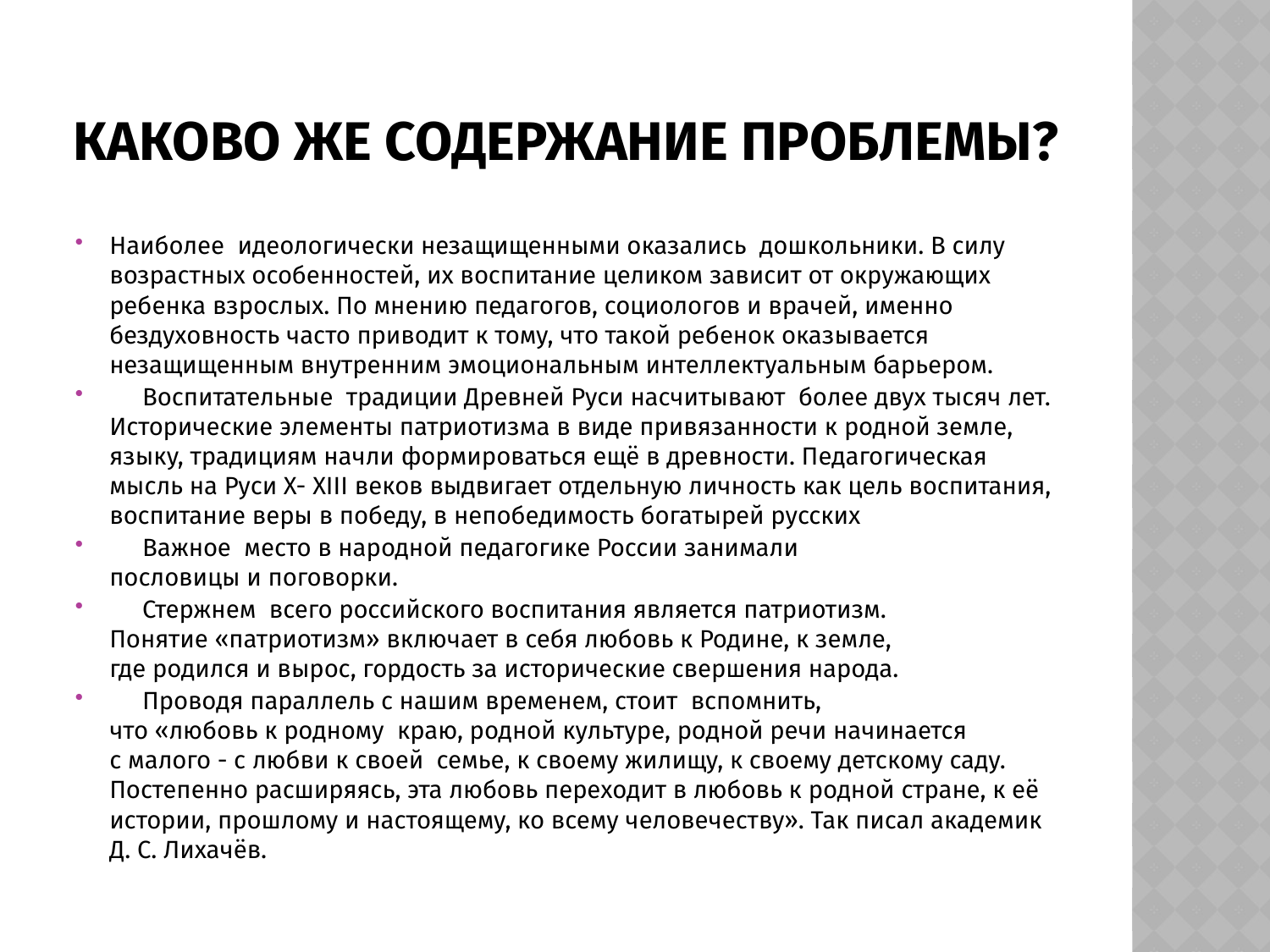

# Каково же содержание проблемы?
Наиболее  идеологически незащищенными оказались  дошкольники. В силу возрастных особенностей, их воспитание целиком зависит от окружающих ребенка взрослых. По мнению педагогов, социологов и врачей, именно бездуховность часто приводит к тому, что такой ребенок оказывается незащищенным внутренним эмоциональным интеллектуальным барьером.
     Воспитательные  традиции Древней Руси насчитывают  более двух тысяч лет. Исторические элементы патриотизма в виде привязанности к родной земле, языку, традициям начли формироваться ещё в древности. Педагогическая мысль на Руси X- XIII веков выдвигает отдельную личность как цель воспитания, воспитание веры в победу, в непобедимость богатырей русских
     Важное  место в народной педагогике России занимали пословицы и поговорки.
     Стержнем  всего российского воспитания является патриотизм. Понятие «патриотизм» включает в себя любовь к Родине, к земле, где родился и вырос, гордость за исторические свершения народа.
     Проводя параллель с нашим временем, стоит  вспомнить, что «любовь к родному  краю, родной культуре, родной речи начинается с малого - с любви к своей  семье, к своему жилищу, к своему детскому саду. Постепенно расширяясь, эта любовь переходит в любовь к родной стране, к её истории, прошлому и настоящему, ко всему человечеству». Так писал академик Д. С. Лихачёв.